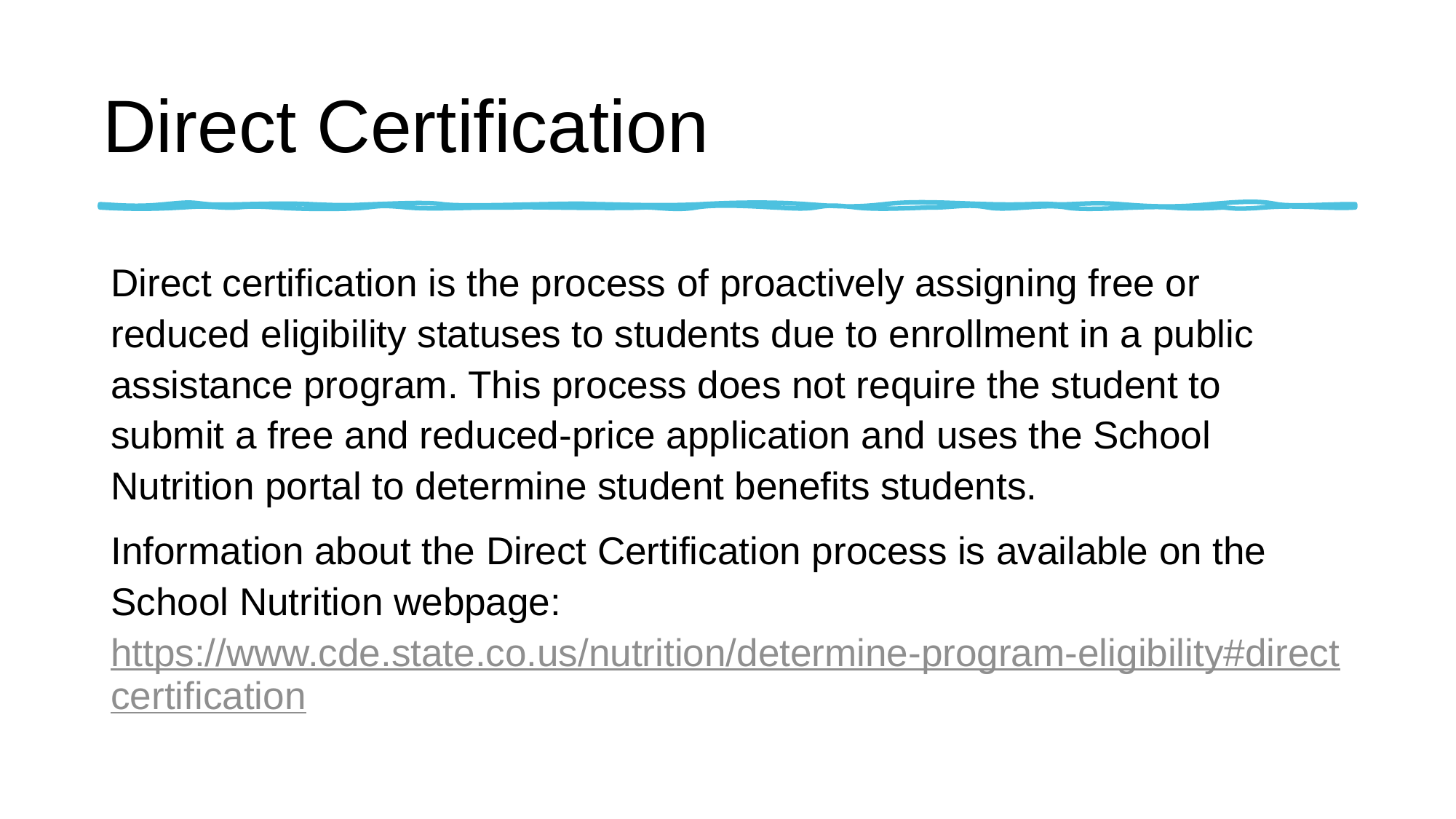

# Direct Certification
Direct certification is the process of proactively assigning free or reduced eligibility statuses to students due to enrollment in a public assistance program. This process does not require the student to submit a free and reduced-price application and uses the School Nutrition portal to determine student benefits students.
Information about the Direct Certification process is available on the School Nutrition webpage: https://www.cde.state.co.us/nutrition/determine-program-eligibility#directcertification